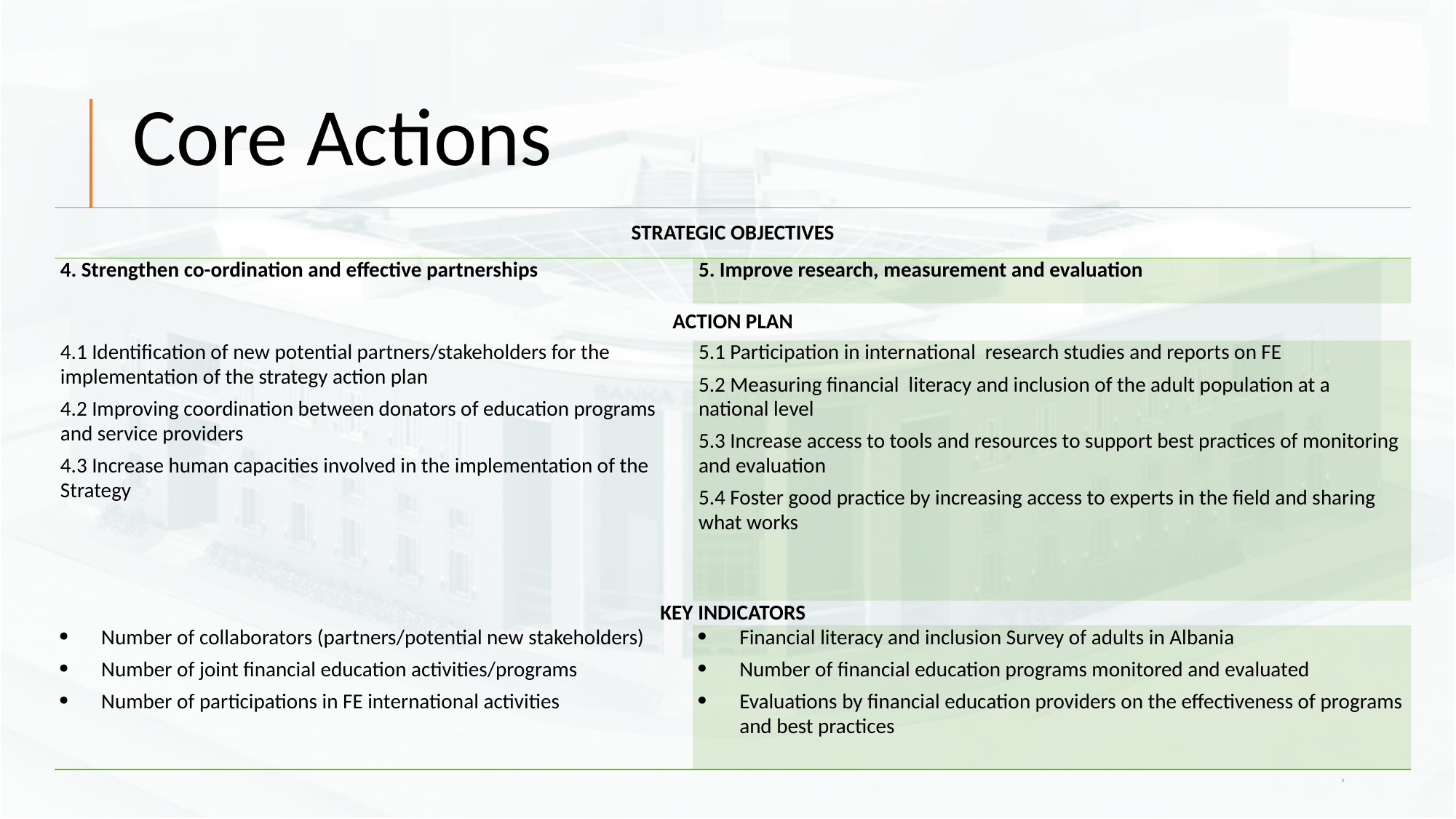

# Core Actions
| STRATEGIC OBJECTIVES |  |
| --- | --- |
| 4. Strengthen co-ordination and effective partnerships | 5. Improve research, measurement and evaluation |
| ACTION PLAN |  |
| 4.1 Identification of new potential partners/stakeholders for the implementation of the strategy action plan 4.2 Improving coordination between donators of education programs and service providers 4.3 Increase human capacities involved in the implementation of the Strategy | 5.1 Participation in international research studies and reports on FE 5.2 Measuring financial literacy and inclusion of the adult population at a national level 5.3 Increase access to tools and resources to support best practices of monitoring and evaluation 5.4 Foster good practice by increasing access to experts in the field and sharing what works |
| KEY INDICATORS |  |
| Number of collaborators (partners/potential new stakeholders) Number of joint financial education activities/programs Number of participations in FE international activities | Financial literacy and inclusion Survey of adults in Albania Number of financial education programs monitored and evaluated Evaluations by financial education providers on the effectiveness of programs and best practices |

8